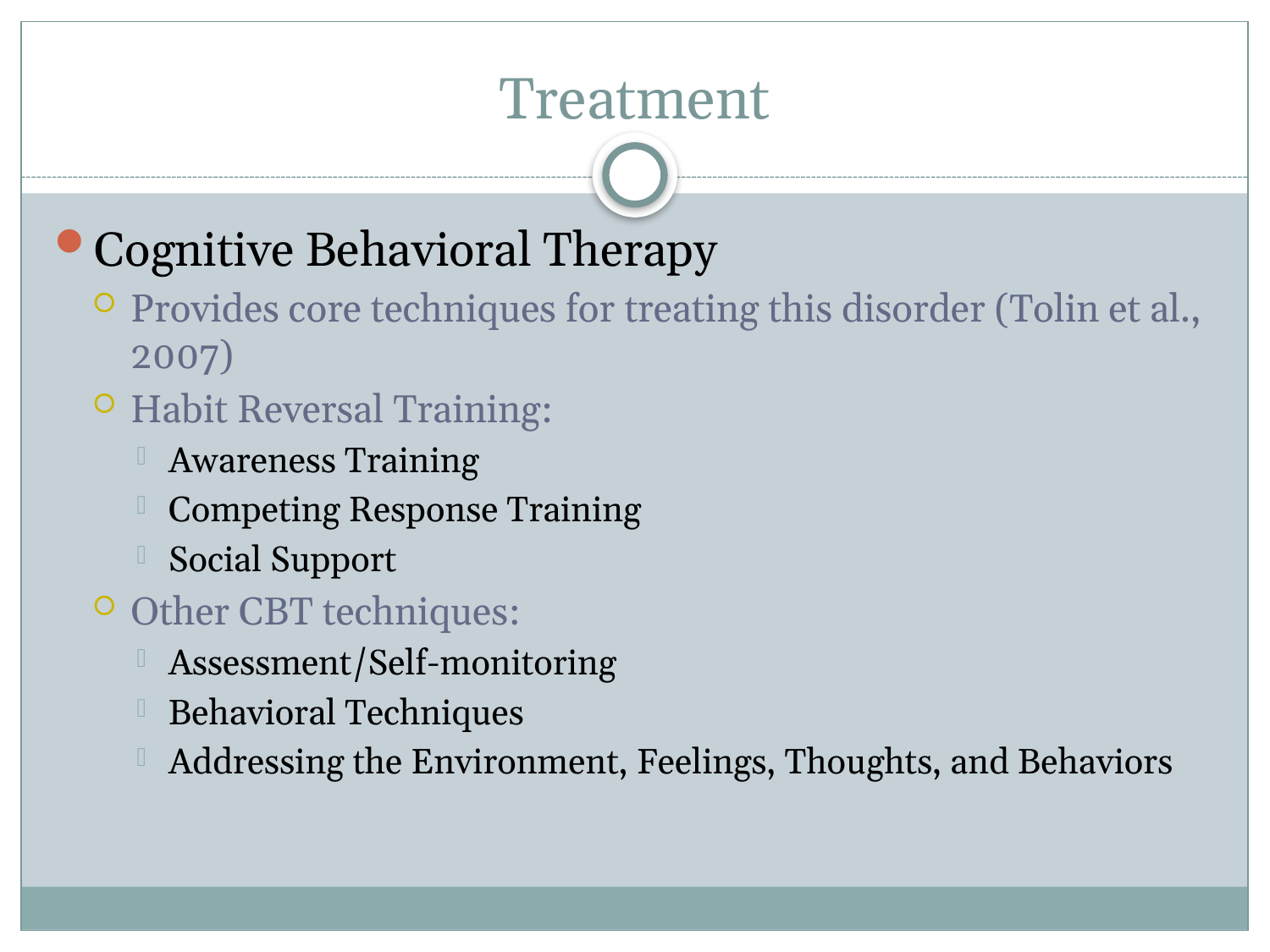

# Treatment
Cognitive Behavioral Therapy
Provides core techniques for treating this disorder (Tolin et al., 2007)
Habit Reversal Training:
Awareness Training
Competing Response Training
Social Support
Other CBT techniques:
Assessment/Self-monitoring
Behavioral Techniques
Addressing the Environment, Feelings, Thoughts, and Behaviors